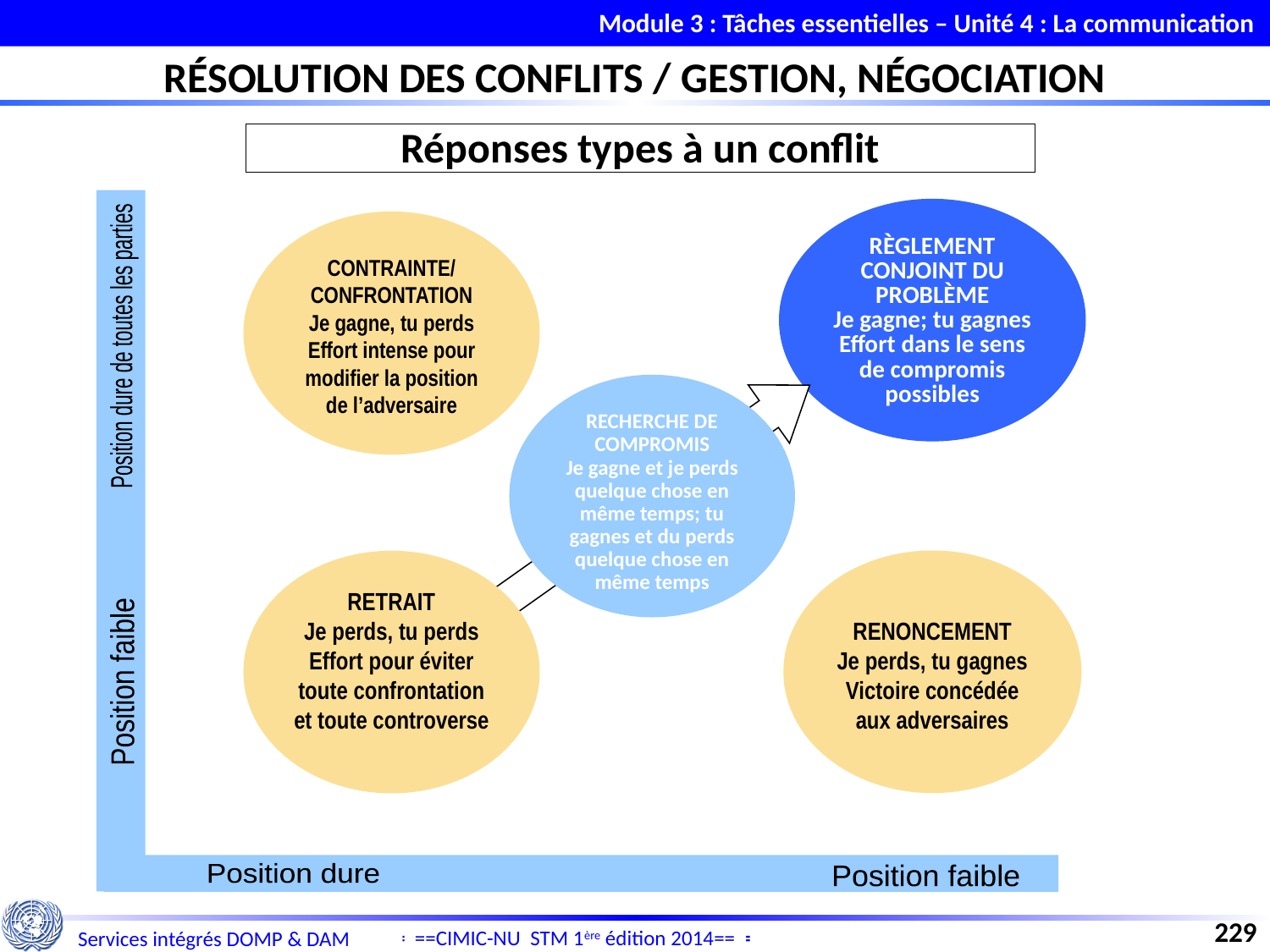

Module 3 : Tâches essentielles – Unité 4 : La communication
RÉSOLUTION DES CONFLITS / GESTION, NÉGOCIATION
Réponses types à un conflit

Position dure de toutes les parties

Position faible
Position dure
Position faible
RÈGLEMENT CONJOINT DU PROBLÈME
Je gagne; tu gagnes
Effort dans le sens de compromis possibles
CONTRAINTE/ CONFRONTATION
Je gagne, tu perds
Effort intense pour modifier la position de l’adversaire

RECHERCHE DE COMPROMIS
Je gagne et je perds quelque chose en même temps; tu gagnes et du perds quelque chose en même temps

RENONCEMENT
Je perds, tu gagnes
Victoire concédée aux adversaires
RETRAIT
Je perds, tu perds Effort pour éviter toute confrontation et toute controverse
229
==CIMIC-NU  STM 1ère édition 2014==
Services intégrés DOMP & DAM